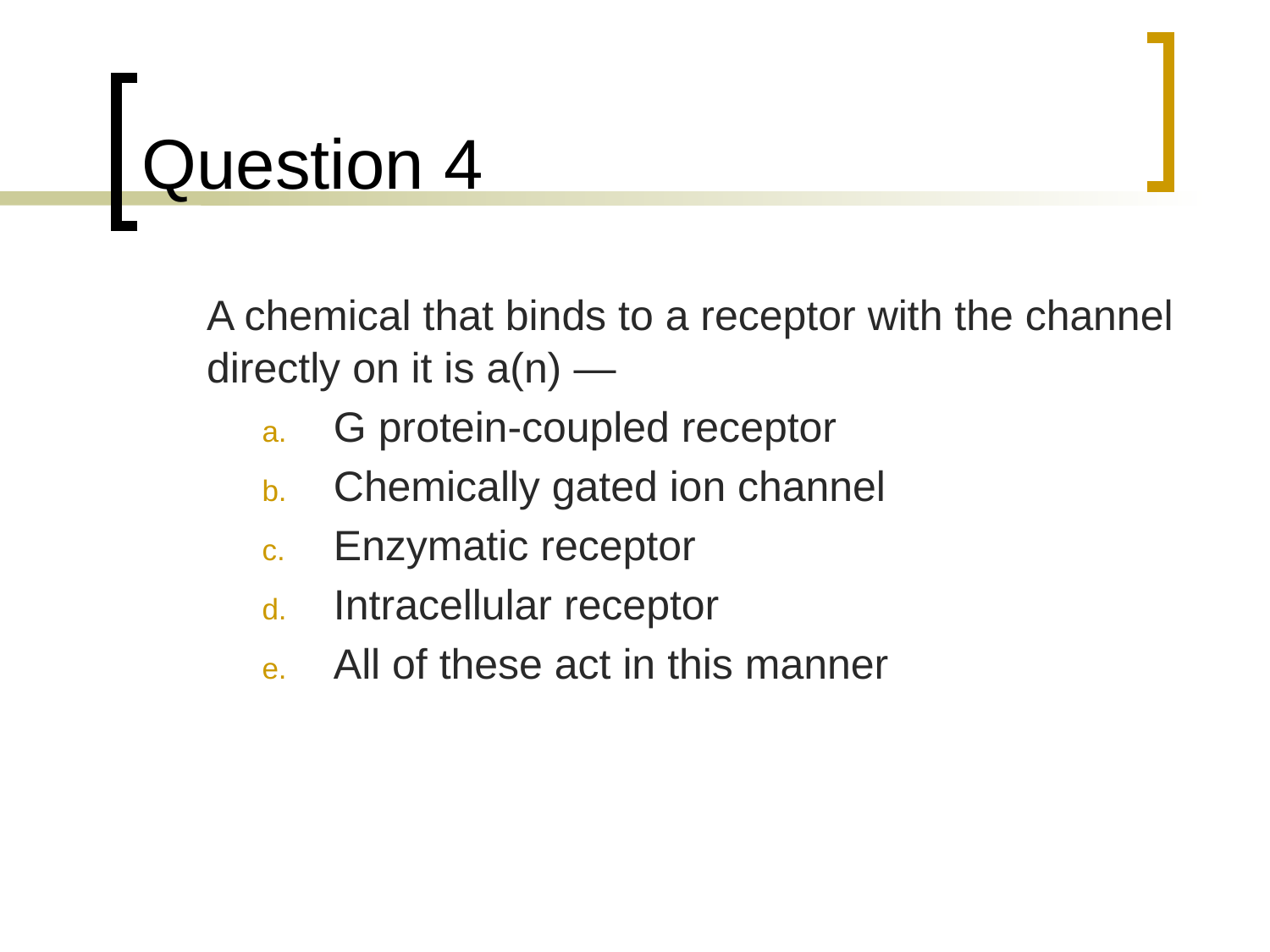

# Question 4
	A chemical that binds to a receptor with the channel directly on it is a(n) —
G protein-coupled receptor
Chemically gated ion channel
Enzymatic receptor
Intracellular receptor
All of these act in this manner